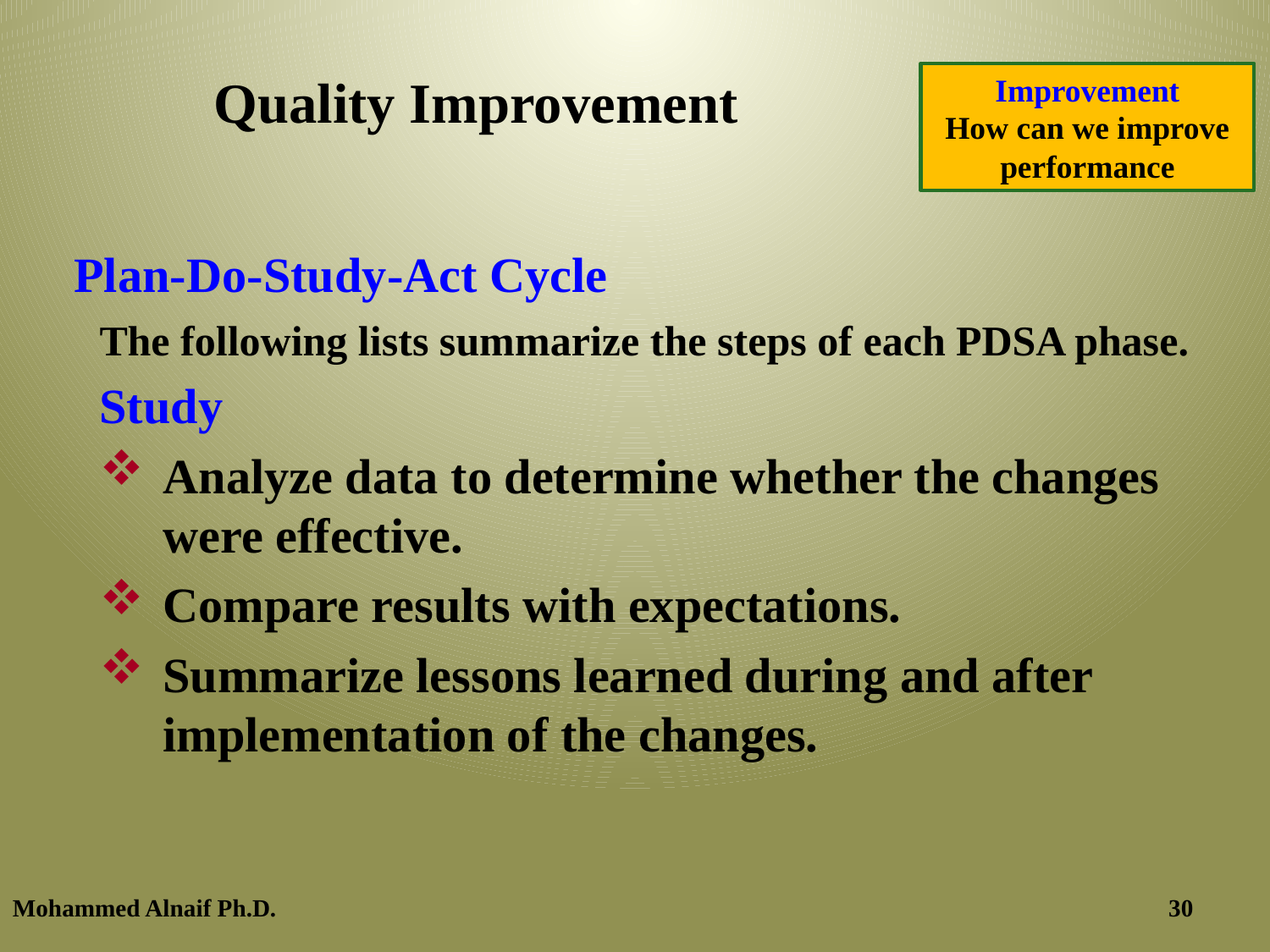

# Quality Improvement
Improvement
How can we improve performance
Plan-Do-Study-Act Cycle
The following lists summarize the steps of each PDSA phase.
Study
Analyze data to determine whether the changes were effective.
Compare results with expectations.
Summarize lessons learned during and after implementation of the changes.

Mohammed Alnaif Ph.D.
11/20/2016
30